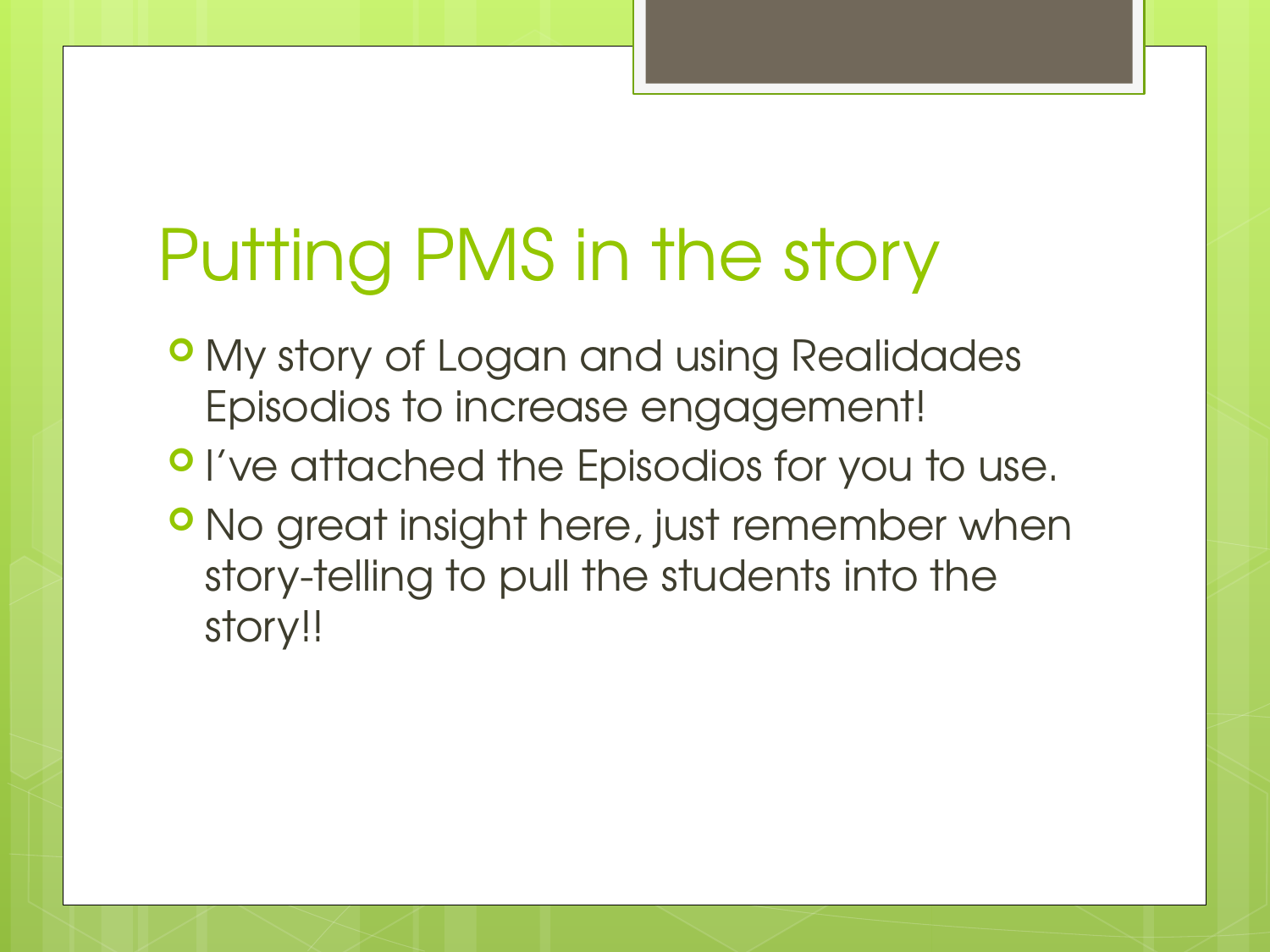

# Putting PMS in the story
My story of Logan and using Realidades Episodios to increase engagement!
I’ve attached the Episodios for you to use.
No great insight here, just remember when story-telling to pull the students into the story!!